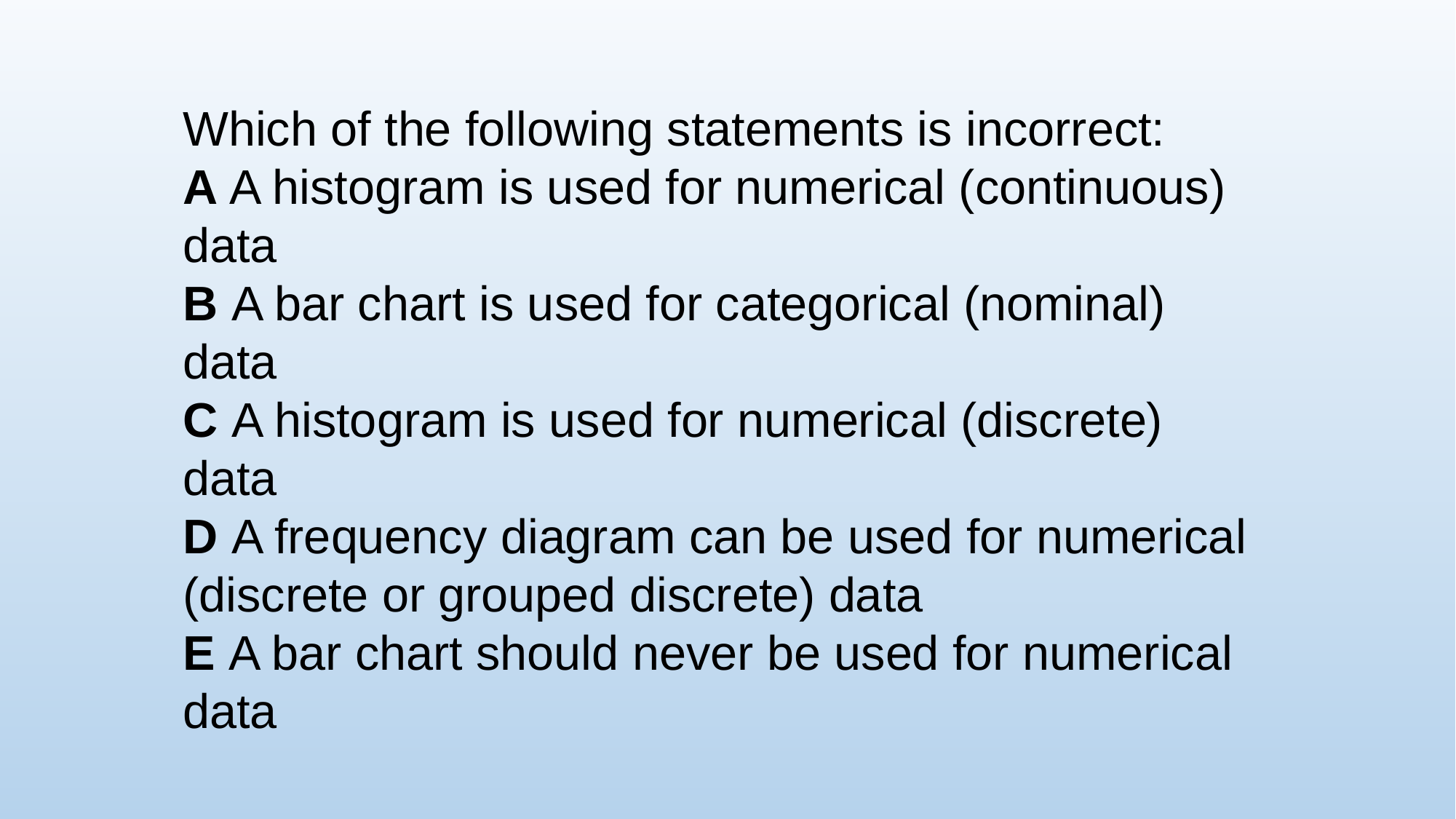

Which of the following statements is incorrect:
A A histogram is used for numerical (continuous) data
B A bar chart is used for categorical (nominal) data
C A histogram is used for numerical (discrete) data
D A frequency diagram can be used for numerical (discrete or grouped discrete) data
E A bar chart should never be used for numerical data